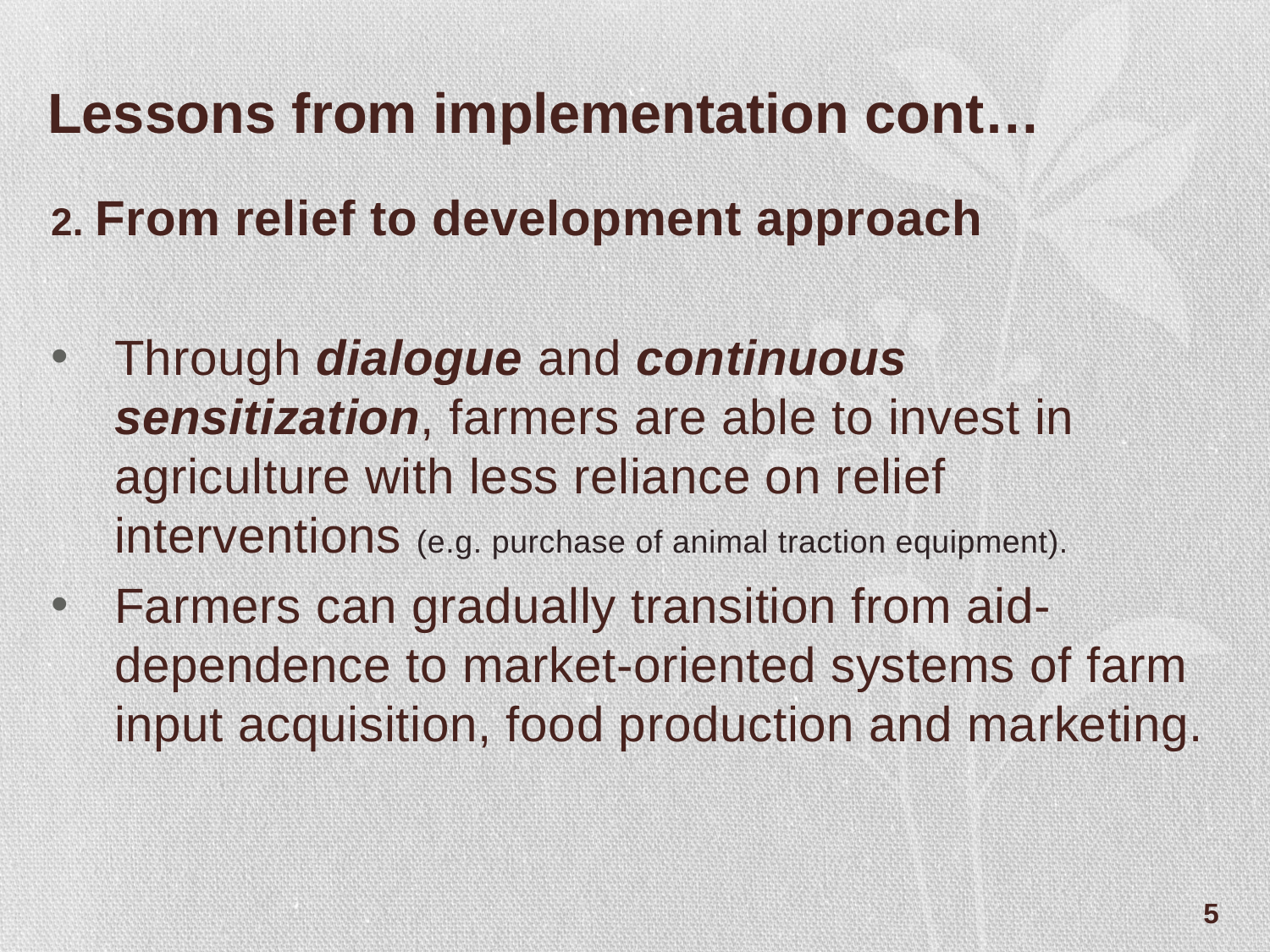

# Lessons from implementation cont…
2. From relief to development approach

Through dialogue and continuous sensitization, farmers are able to invest in agriculture with less reliance on relief interventions (e.g. purchase of animal traction equipment).
Farmers can gradually transition from aid-dependence to market-oriented systems of farm input acquisition, food production and marketing.

5